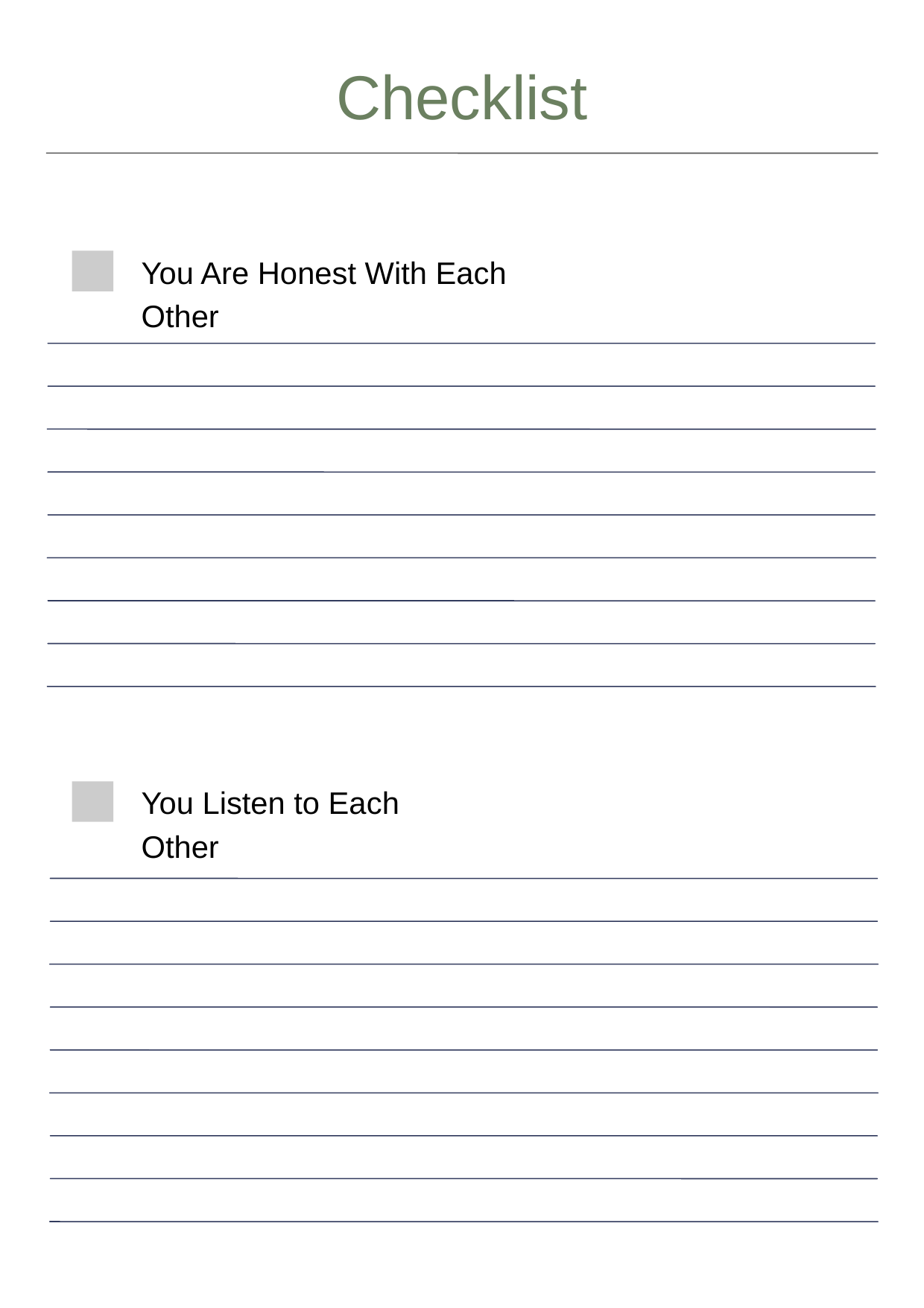

Checklist

You Are Honest With Each Other

You Listen to Each Other